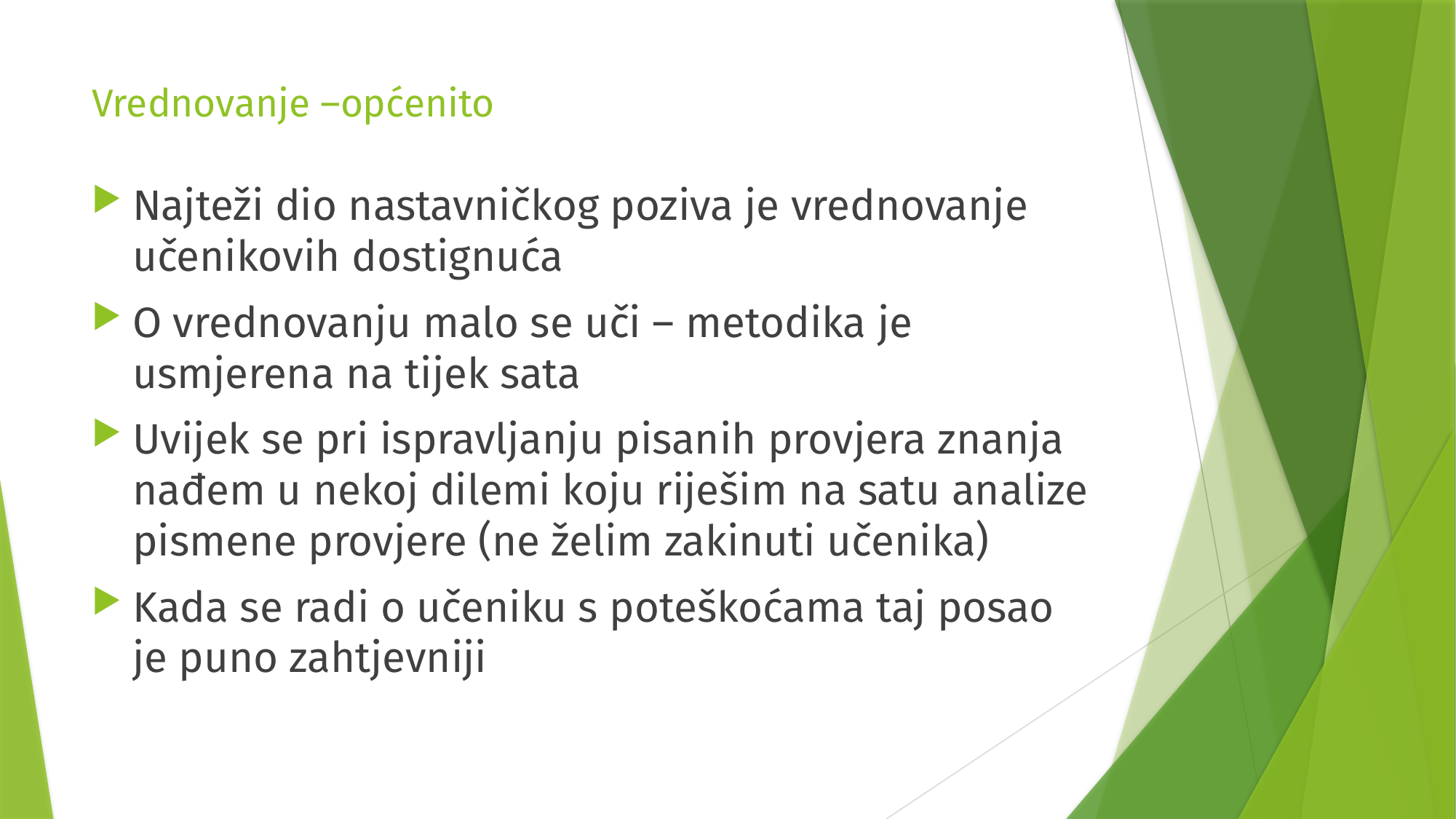

# Vrednovanje –općenito
Najteži dio nastavničkog poziva je vrednovanje učenikovih dostignuća
O vrednovanju malo se uči – metodika je usmjerena na tijek sata
Uvijek se pri ispravljanju pisanih provjera znanja nađem u nekoj dilemi koju riješim na satu analize pismene provjere (ne želim zakinuti učenika)
Kada se radi o učeniku s poteškoćama taj posao je puno zahtjevniji